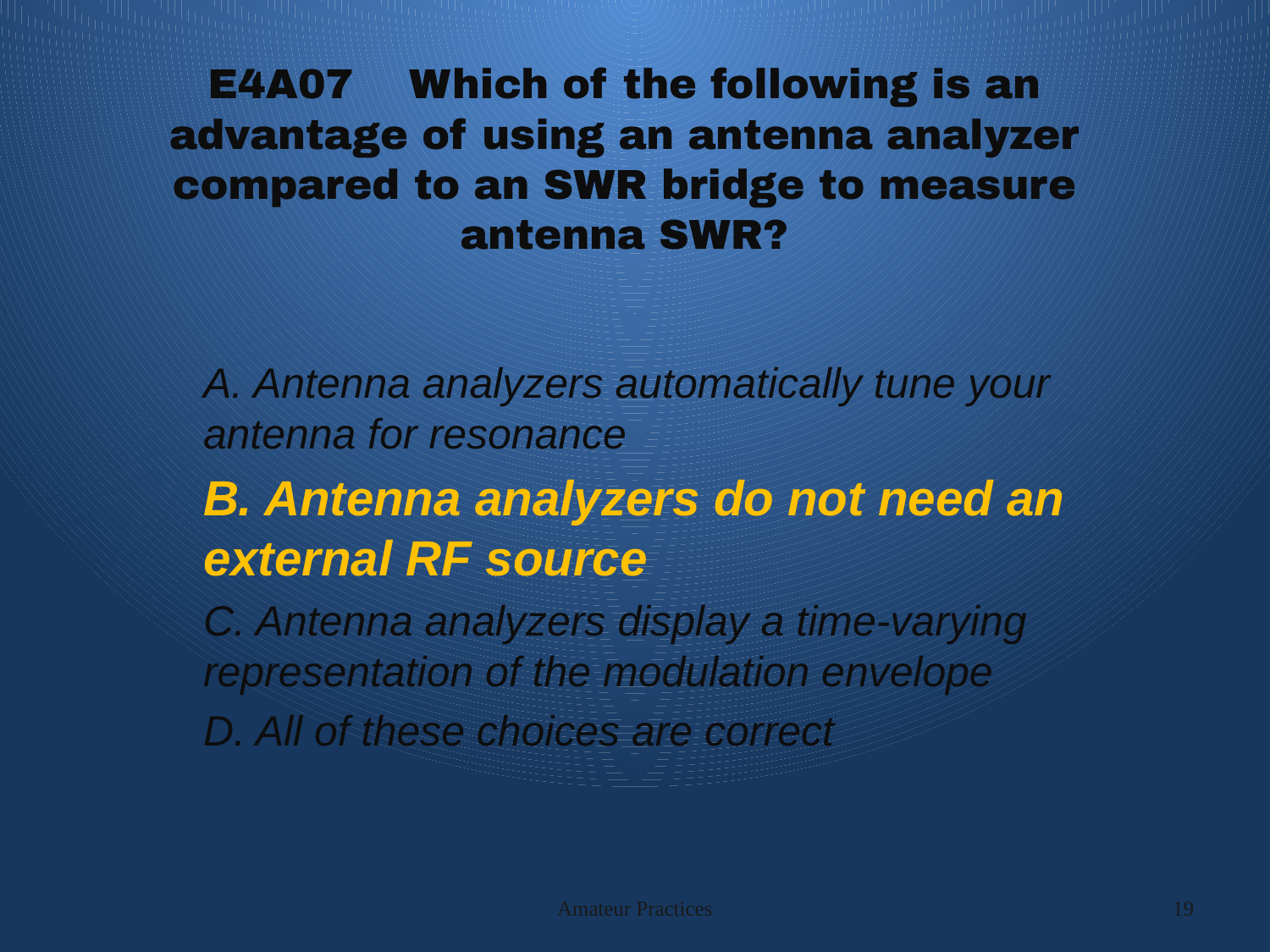

# E4A07    Which of the following is an advantage of using an antenna analyzer compared to an SWR bridge to measure antenna SWR?
A. Antenna analyzers automatically tune your antenna for resonance
B. Antenna analyzers do not need an external RF source
C. Antenna analyzers display a time-varying representation of the modulation envelope
D. All of these choices are correct
Amateur Practices
19